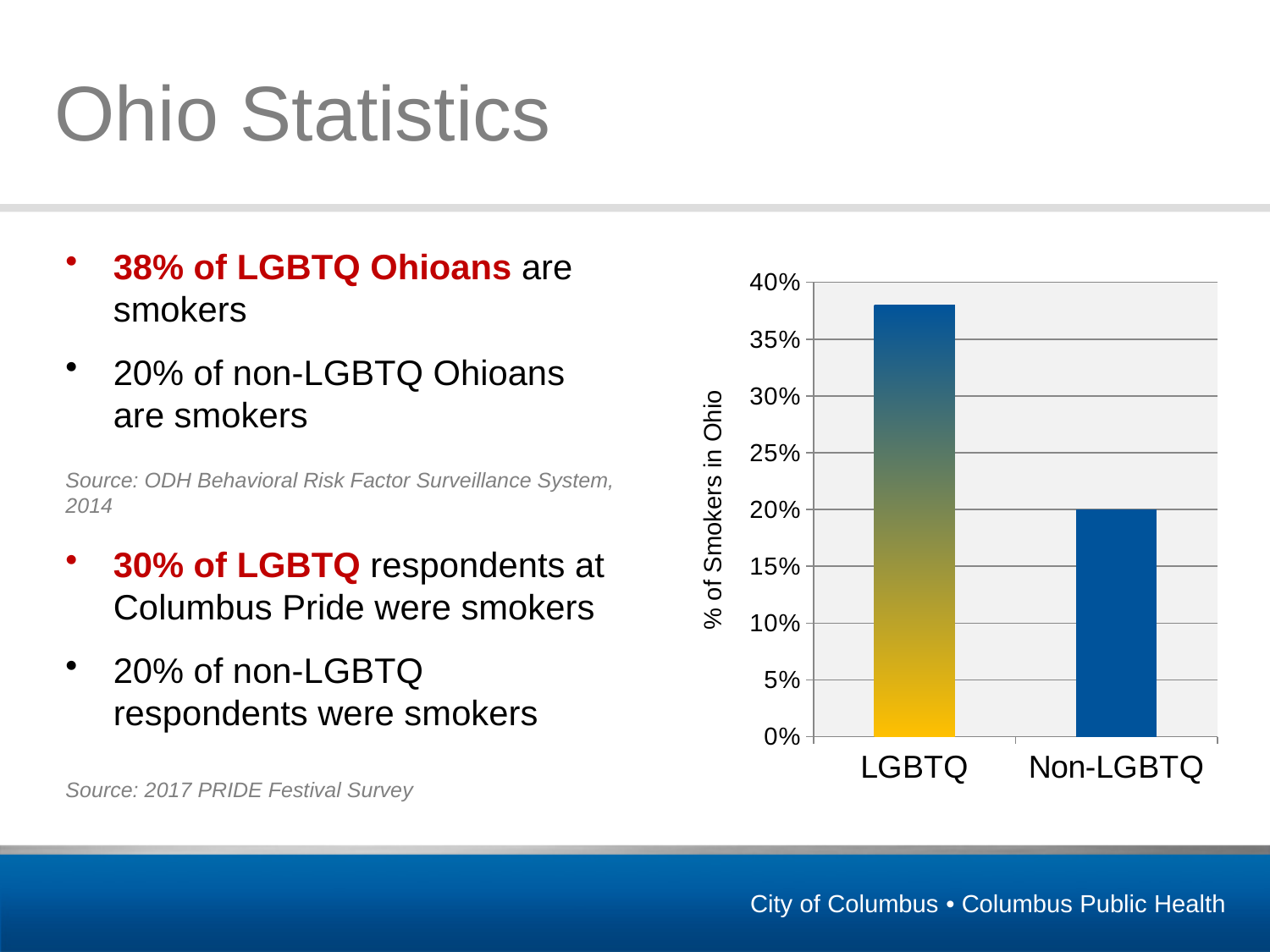

# Ohio Statistics
38% of LGBTQ Ohioans are smokers
20% of non-LGBTQ Ohioans are smokers

Source: ODH Behavioral Risk Factor Surveillance System, 2014

30% of LGBTQ respondents at Columbus Pride were smokers
20% of non-LGBTQ respondents were smokers

Source: 2017 PRIDE Festival Survey

### Chart

| Category | % of Smokers |
|---|---|
| LGBTQ | 0.38 |
| Non-LGBTQ | 0.2 |
% of Smokers in Ohio